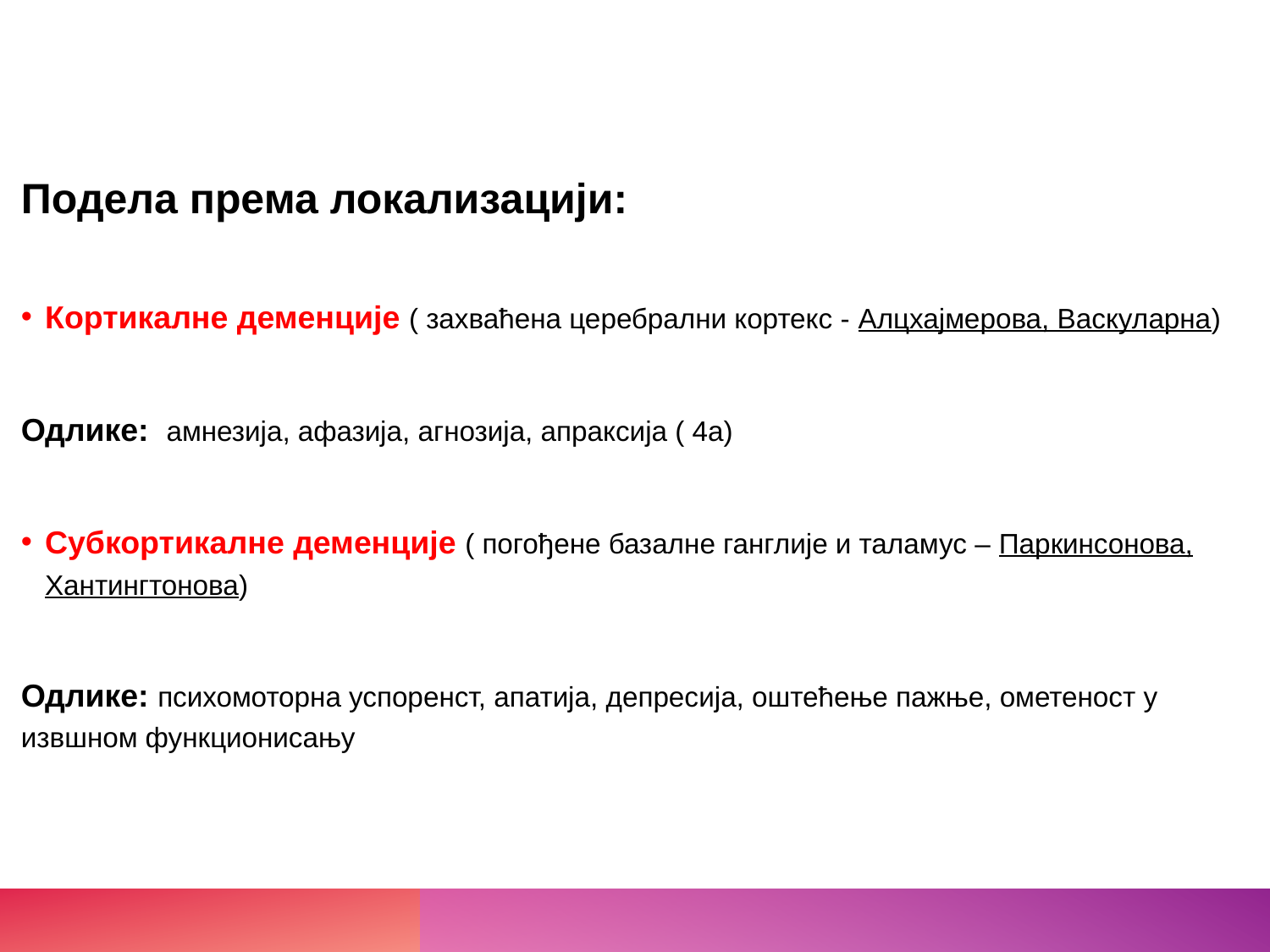

Подела према локализацији:

Кортикалне деменције ( захваћена церебрални кортекс - Алцхајмерова, Васкуларна)

Одлике:  амнезија, афазија, агнозија, апраксија ( 4а)

Субкортикалне деменције ( погођене базалне ганглије и таламус – Паркинсонова, Хантингтонова)

Одлике: психомоторна успоренст, апатија, депресија, оштећење пажње, ометеност у извшном функционисању